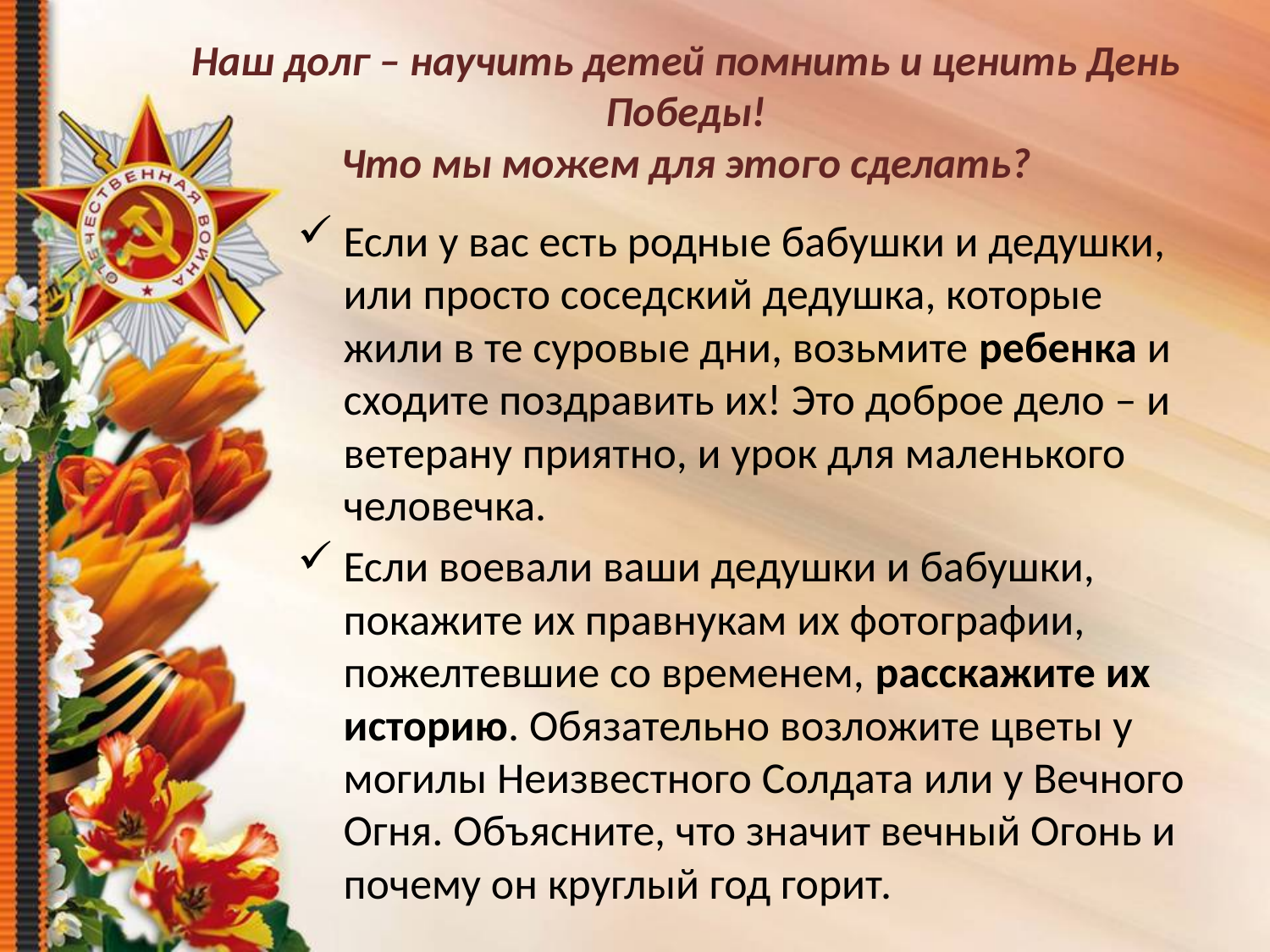

# Наш долг – научить детей помнить и ценить День Победы! Что мы можем для этого сделать?
Если у вас есть родные бабушки и дедушки, или просто соседский дедушка, которые жили в те суровые дни, возьмите ребенка и сходите поздравить их! Это доброе дело – и ветерану приятно, и урок для маленького человечка.
Если воевали ваши дедушки и бабушки, покажите их правнукам их фотографии, пожелтевшие со временем, расскажите их историю. Обязательно возложите цветы у могилы Неизвестного Солдата или у Вечного Огня. Объясните, что значит вечный Огонь и почему он круглый год горит.